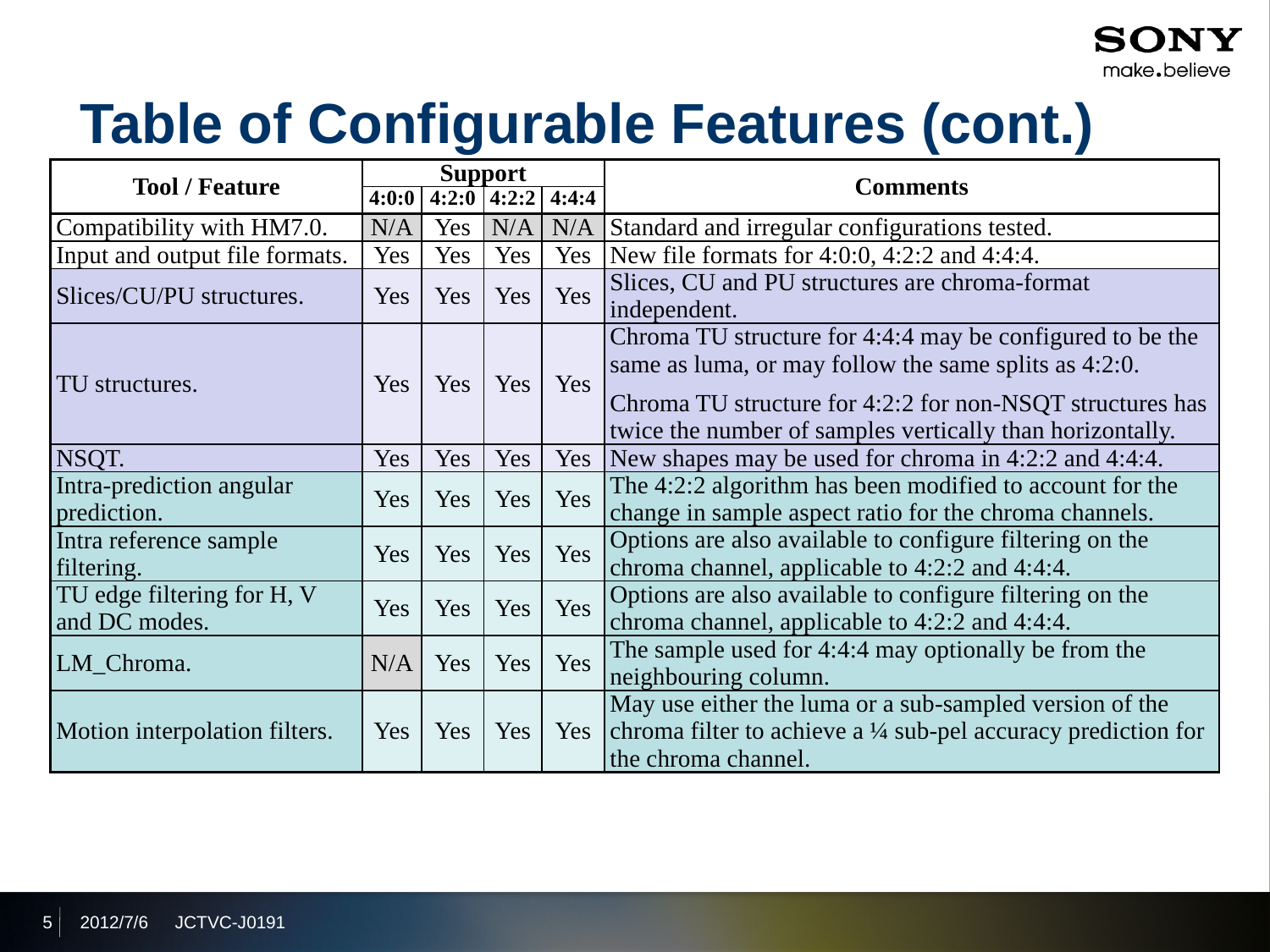

# Table of Configurable Features (cont.)
| Tool / Feature | Support |  |  |  | Comments |
| --- | --- | --- | --- | --- | --- |
|  | 4:0:0 | 4:2:0 | 4:2:2 | 4:4:4 |  |
| Compatibility with HM7.0. | N/A | Yes | N/A | N/A | Standard and irregular configurations tested. |
| Input and output file formats. | Yes | Yes | Yes | Yes | New file formats for 4:0:0, 4:2:2 and 4:4:4. |
| Slices/CU/PU structures. | Yes | Yes | Yes | Yes | Slices, CU and PU structures are chroma-format independent. |
| TU structures. | Yes | Yes | Yes | Yes | Chroma TU structure for 4:4:4 may be configured to be the same as luma, or may follow the same splits as 4:2:0. Chroma TU structure for 4:2:2 for non-NSQT structures has twice the number of samples vertically than horizontally. |
| NSQT. | Yes | Yes | Yes | Yes | New shapes may be used for chroma in 4:2:2 and 4:4:4. |
| Intra-prediction angular prediction. | Yes | Yes | Yes | Yes | The 4:2:2 algorithm has been modified to account for the change in sample aspect ratio for the chroma channels. |
| Intra reference sample filtering. | Yes | Yes | Yes | Yes | Options are also available to configure filtering on the chroma channel, applicable to 4:2:2 and 4:4:4. |
| TU edge filtering for H, V and DC modes. | Yes | Yes | Yes | Yes | Options are also available to configure filtering on the chroma channel, applicable to 4:2:2 and 4:4:4. |
| LM\_Chroma. | N/A | Yes | Yes | Yes | The sample used for 4:4:4 may optionally be from the neighbouring column. |
| Motion interpolation filters. | Yes | Yes | Yes | Yes | May use either the luma or a sub-sampled version of the chroma filter to achieve a ¼ sub-pel accuracy prediction for the chroma channel. |
5
2012/7/6
JCTVC-J0191